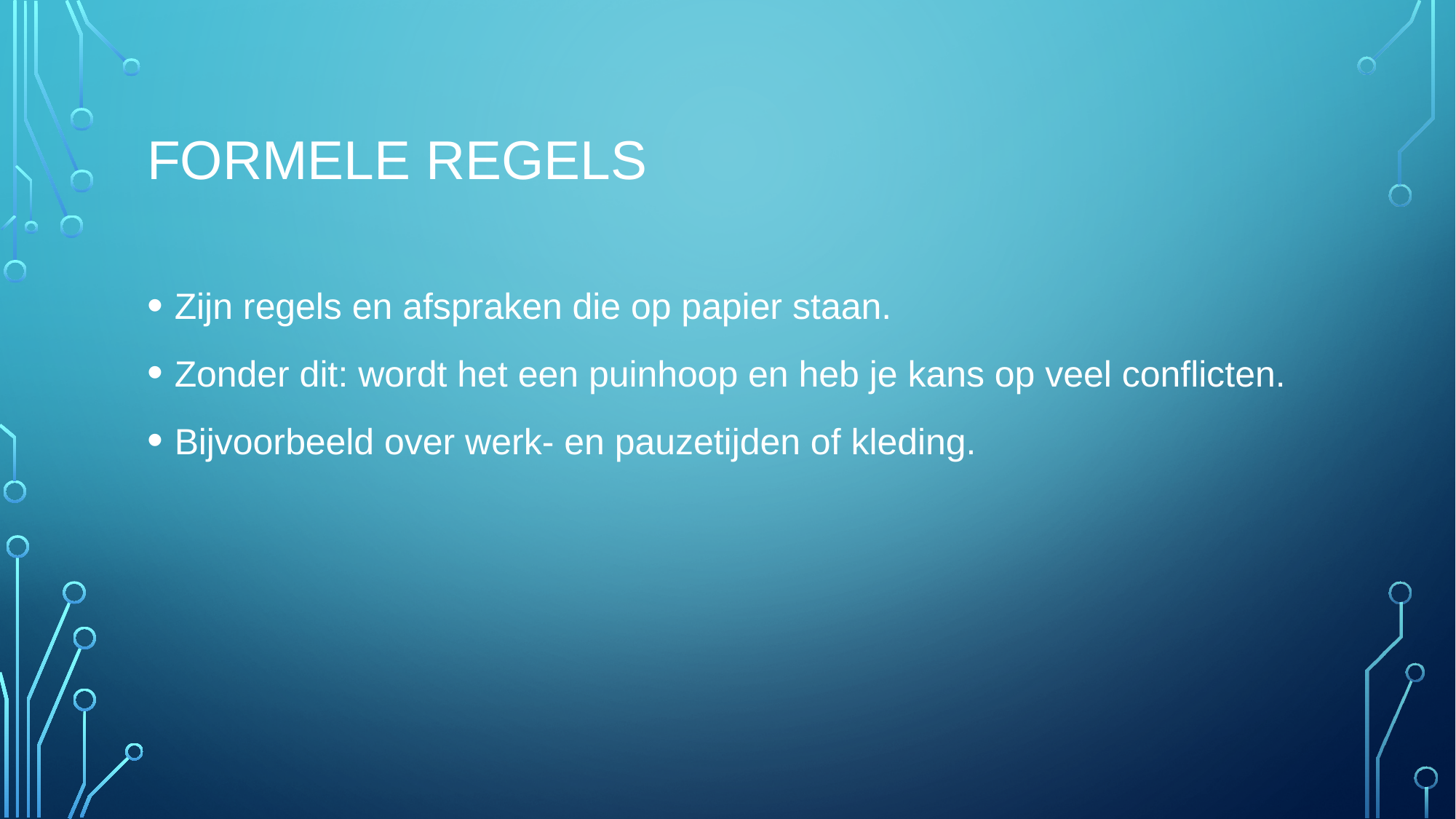

# Formele regels
Zijn regels en afspraken die op papier staan.
Zonder dit: wordt het een puinhoop en heb je kans op veel conflicten.
Bijvoorbeeld over werk- en pauzetijden of kleding.